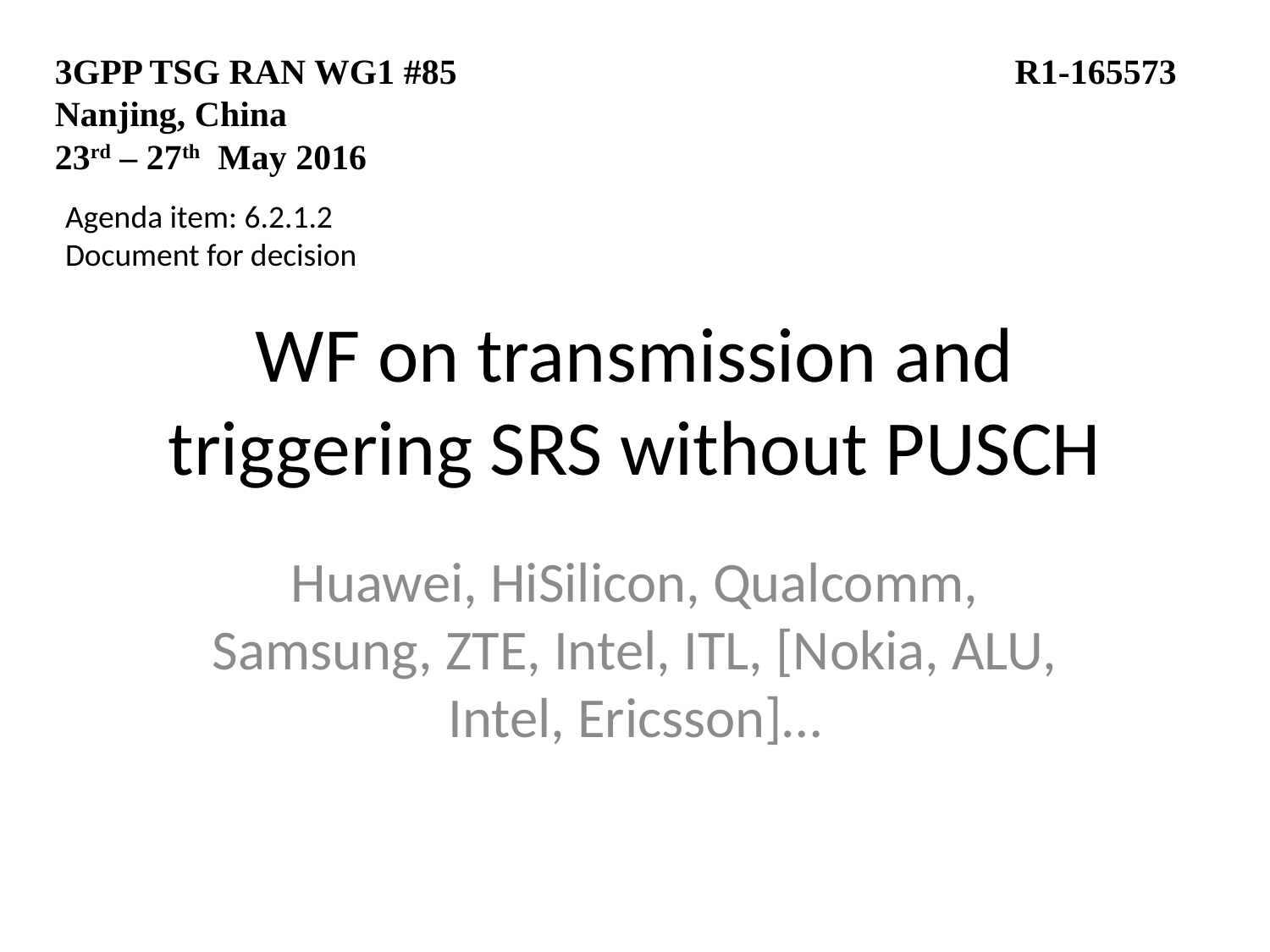

3GPP TSG RAN WG1 #85				        R1-165573
Nanjing, China
23rd – 27th  May 2016
Agenda item: 6.2.1.2
Document for decision
# WF on transmission and triggering SRS without PUSCH
Huawei, HiSilicon, Qualcomm, Samsung, ZTE, Intel, ITL, [Nokia, ALU, Intel, Ericsson]…